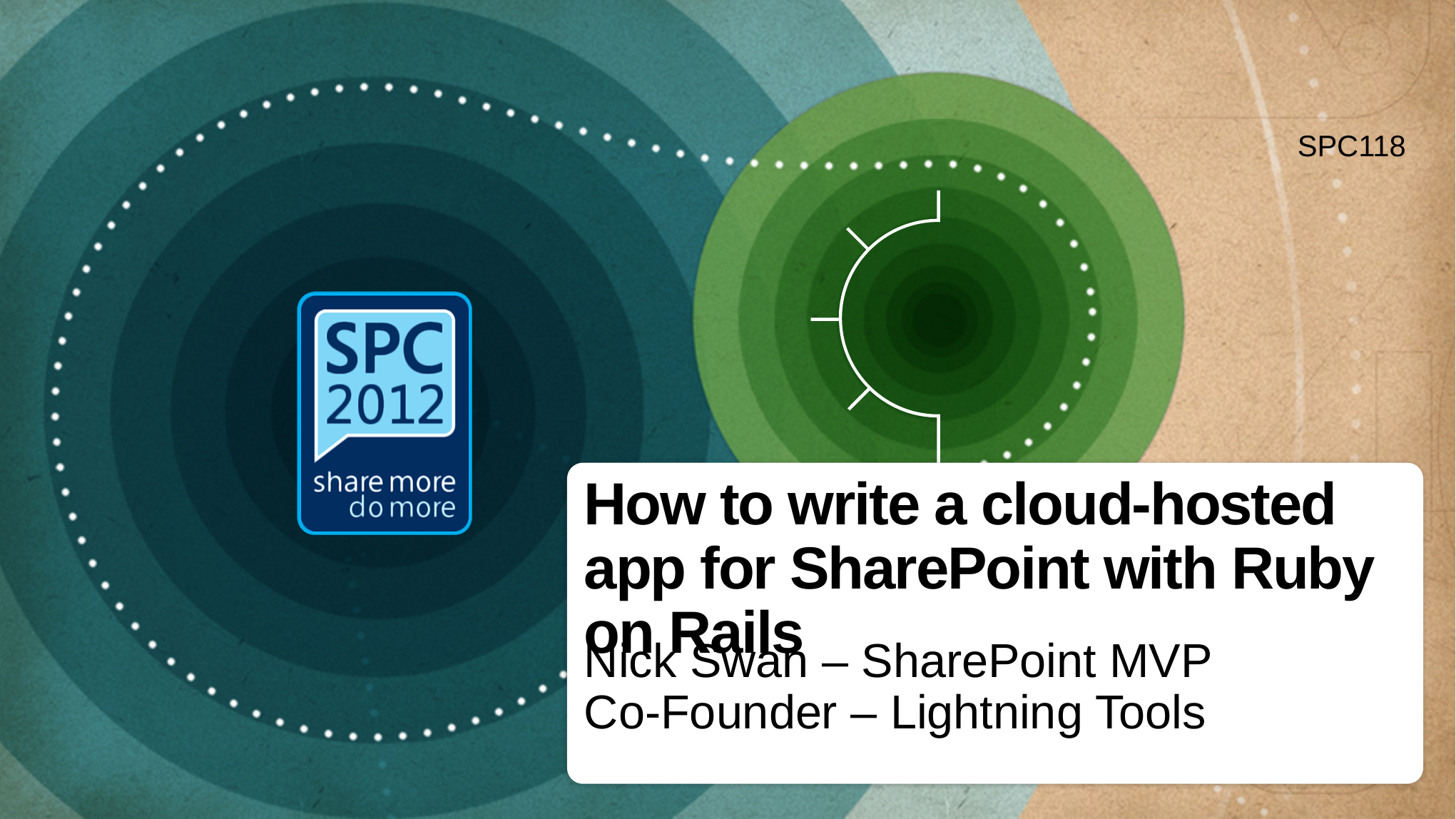

SPC118
# How to write a cloud-hosted app for SharePoint with Ruby on Rails
Nick Swan – SharePoint MVP
Co-Founder – Lightning Tools